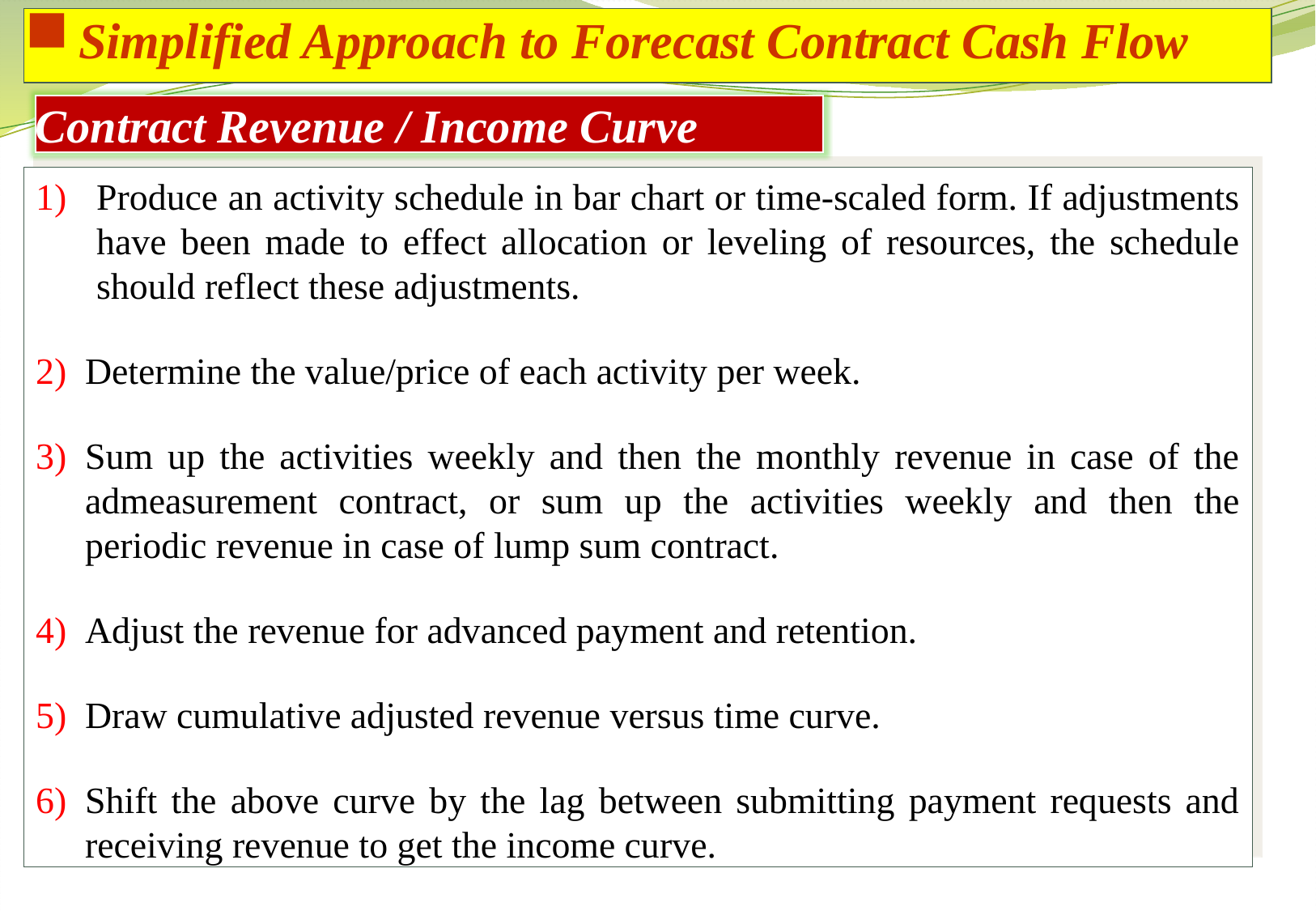

Simplified Approach to Forecast Contract Cash Flow
Contract Revenue / Income Curve
Produce an activity schedule in bar chart or time-scaled form. If adjustments have been made to effect allocation or leveling of resources, the schedule should reflect these adjustments.
Determine the value/price of each activity per week.
Sum up the activities weekly and then the monthly revenue in case of the admeasurement contract, or sum up the activities weekly and then the periodic revenue in case of lump sum contract.
Adjust the revenue for advanced payment and retention.
Draw cumulative adjusted revenue versus time curve.
Shift the above curve by the lag between submitting payment requests and receiving revenue to get the income curve.